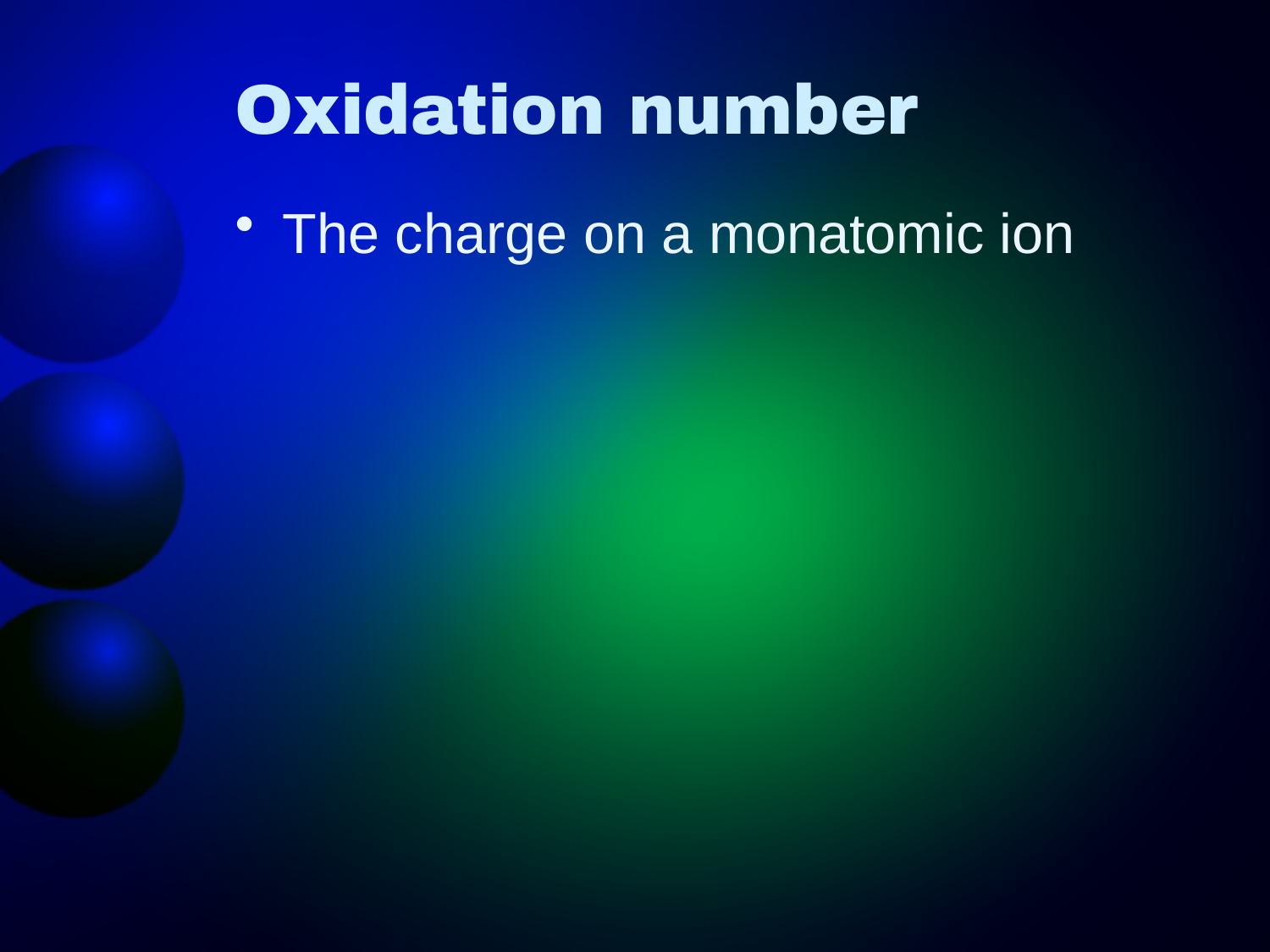

# Oxidation number
The charge on a monatomic ion